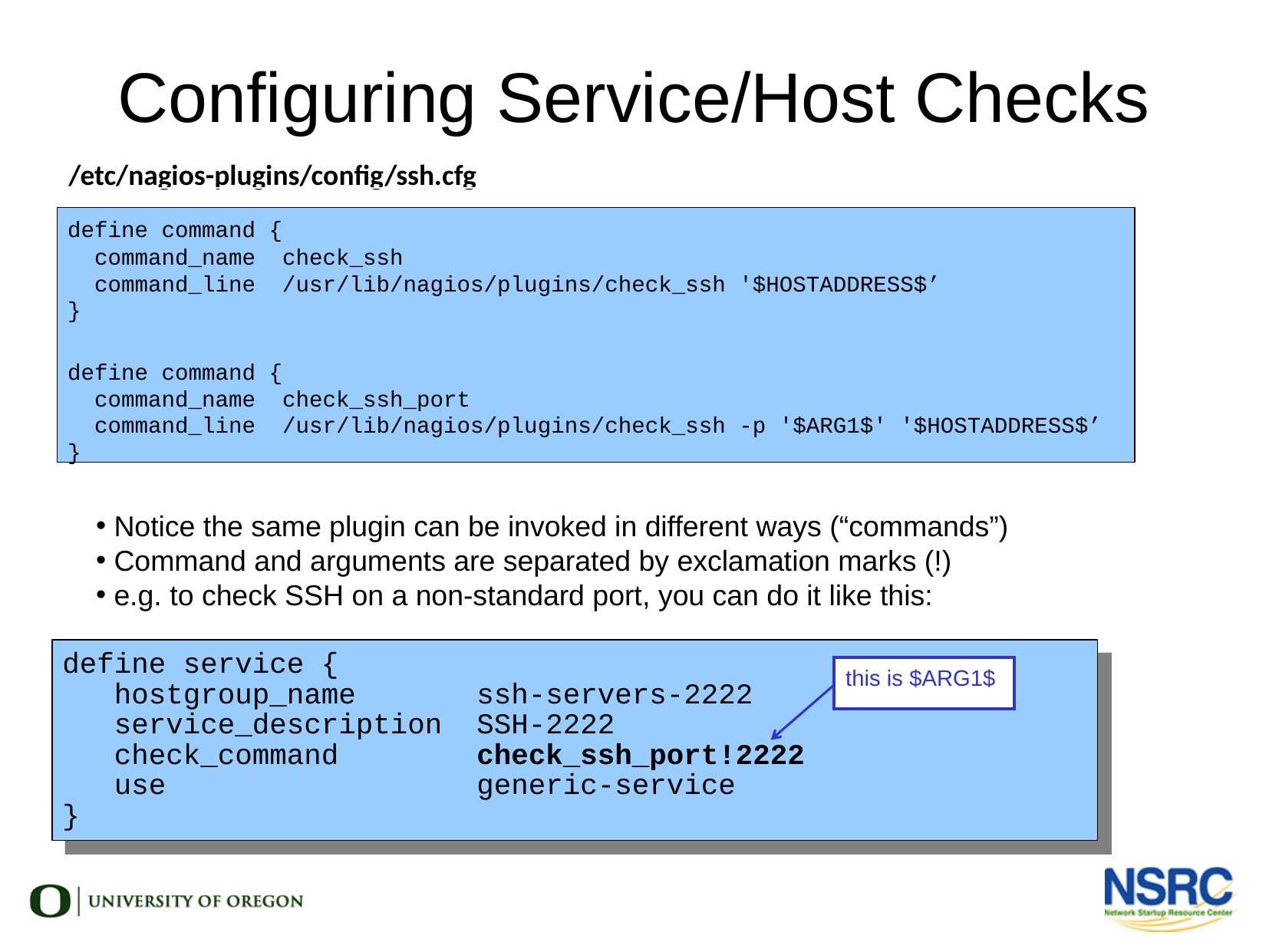

Configuring Service/Host Checks
/etc/nagios-plugins/config/ssh.cfg
define command {
  command_name  check_ssh
  command_line  /usr/lib/nagios/plugins/check_ssh '$HOSTADDRESS$’
}

define command {
  command_name  check_ssh_port
  command_line  /usr/lib/nagios/plugins/check_ssh -p '$ARG1$' '$HOSTADDRESS$’
}
 Notice the same plugin can be invoked in different ways (“commands”)
 Command and arguments are separated by exclamation marks (!)
 e.g. to check SSH on a non-standard port, you can do it like this:
define service {
   hostgroup_name       ssh-servers-2222
   service_description  SSH-2222
   check_command        check_ssh_port!2222
   use                  generic-service
}
this is $ARG1$